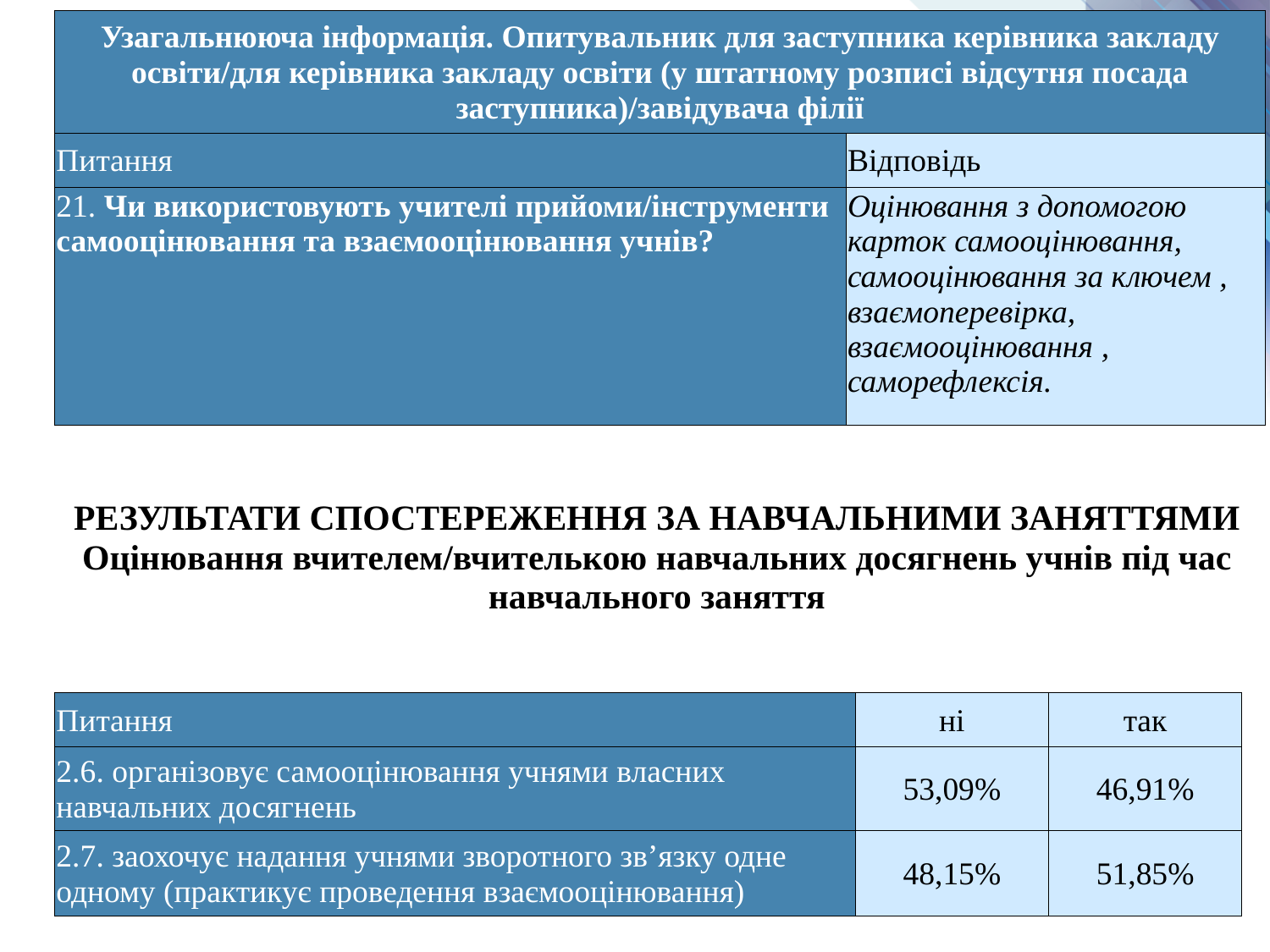

|  |  |  |  |  |  |  |  |  |  |  |  |  |
| --- | --- | --- | --- | --- | --- | --- | --- | --- | --- | --- | --- | --- |
|  | Узагальнююча інформація. Опитувальник для заступника керівника закладу освіти/для керівника закладу освіти (у штатному розписі відсутня посада заступника)/завідувача філії |  |  |  |  |  |  |  |  |  |  |  |
|  | Питання |  |  |  | Відповідь |  |  |  |  |  |  |  |
|  | 21. Чи використовують учителі прийоми/інструменти самооцінювання та взаємооцінювання учнів? |  |  |  | Оцінювання з допомогою карток самооцінювання, самооцінювання за ключем , взаємоперевірка, взаємооцінювання , саморефлексія. |  |  |  |  |  |  |  |
|  |  |  |  |  |  |  |  |  |  |  |  |  |
| РЕЗУЛЬТАТИ СПОСТЕРЕЖЕННЯ ЗА НАВЧАЛЬНИМИ ЗАНЯТТЯМИ Оцінювання вчителем/вчителькою навчальних досягнень учнів під час навчального заняття |  |  |  |  |  |  |  |  |  |  |  |  |
|  |  |  |  |  |  |  |  |  |  |  |  |  |
|  | Питання |  |  |  |  | ні |  | так |  |  |  |  |
|  | 2.6. організовує самооцінювання учнями власних навчальних досягнень |  |  |  |  | 53,09% |  | 46,91% |  |  |  |  |
|  | 2.7. заохочує надання учнями зворотного зв’язку одне одному (практикує проведення взаємооцінювання) |  |  |  |  | 48,15% |  | 51,85% |  |  |  |  |
#